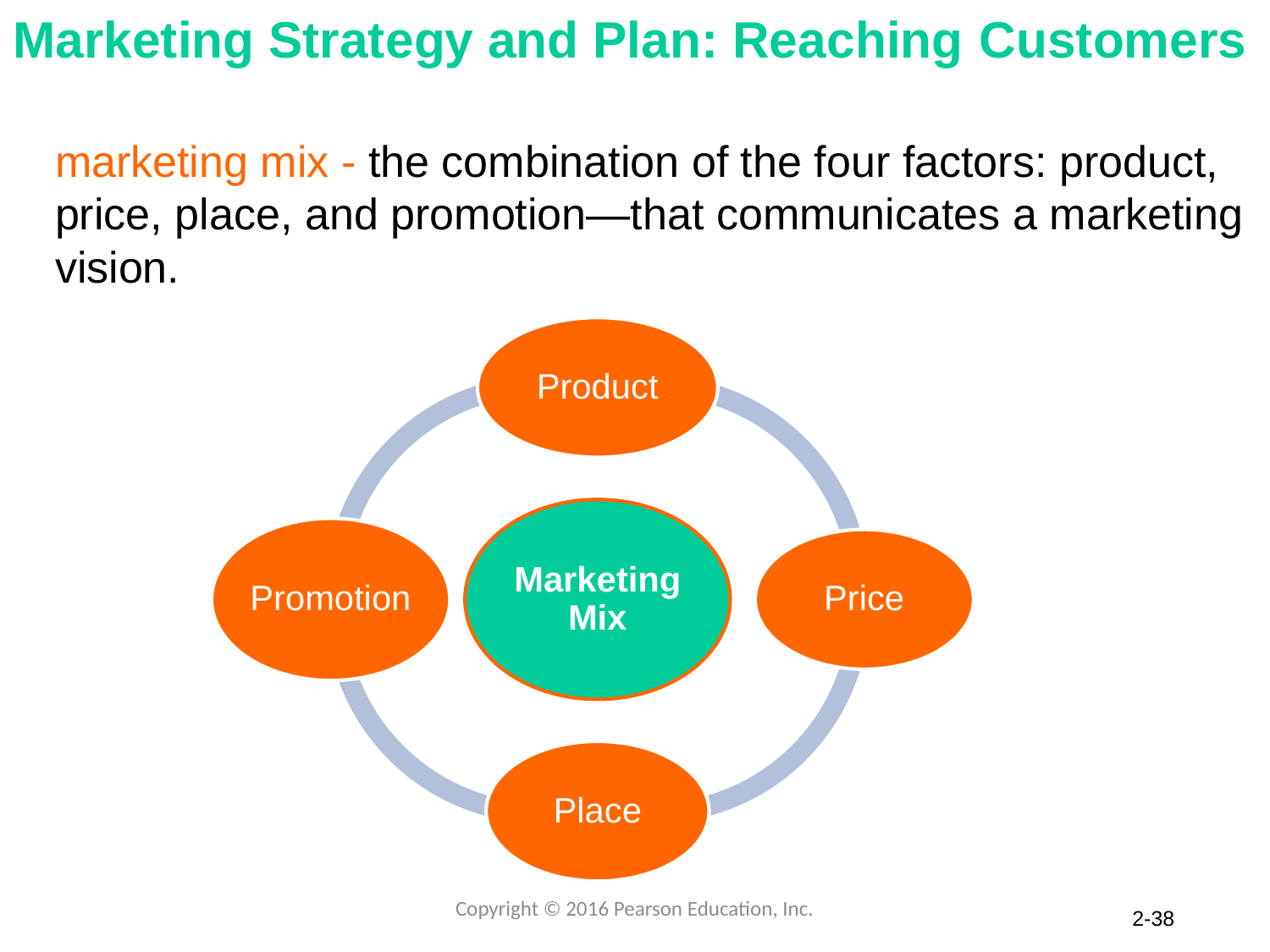

# Marketing Strategy and Plan: Reaching Customers
marketing mix - the combination of the four factors: product, price, place, and promotion—that communicates a marketing vision.
Marketing Mix
Product
Price
Place
Promotion
Copyright © 2016 Pearson Education, Inc.